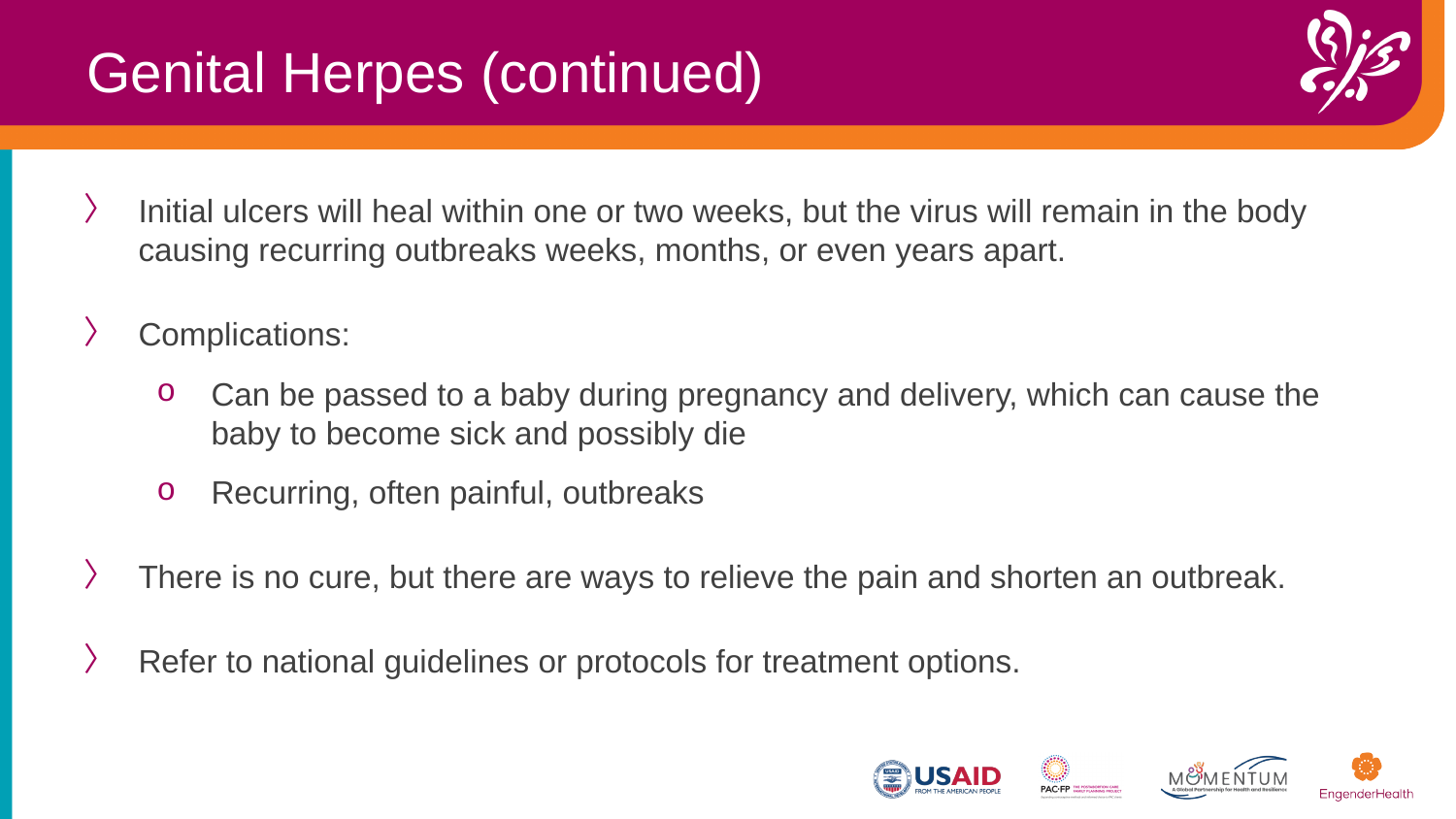

Genital Herpes (continued)
Initial ulcers will heal within one or two weeks, but the virus will remain in the body causing recurring outbreaks weeks, months, or even years apart.
Complications:
Can be passed to a baby during pregnancy and delivery, which can cause the baby to become sick and possibly die
Recurring, often painful, outbreaks
There is no cure, but there are ways to relieve the pain and shorten an outbreak.
​Refer to national guidelines or protocols for treatment options.